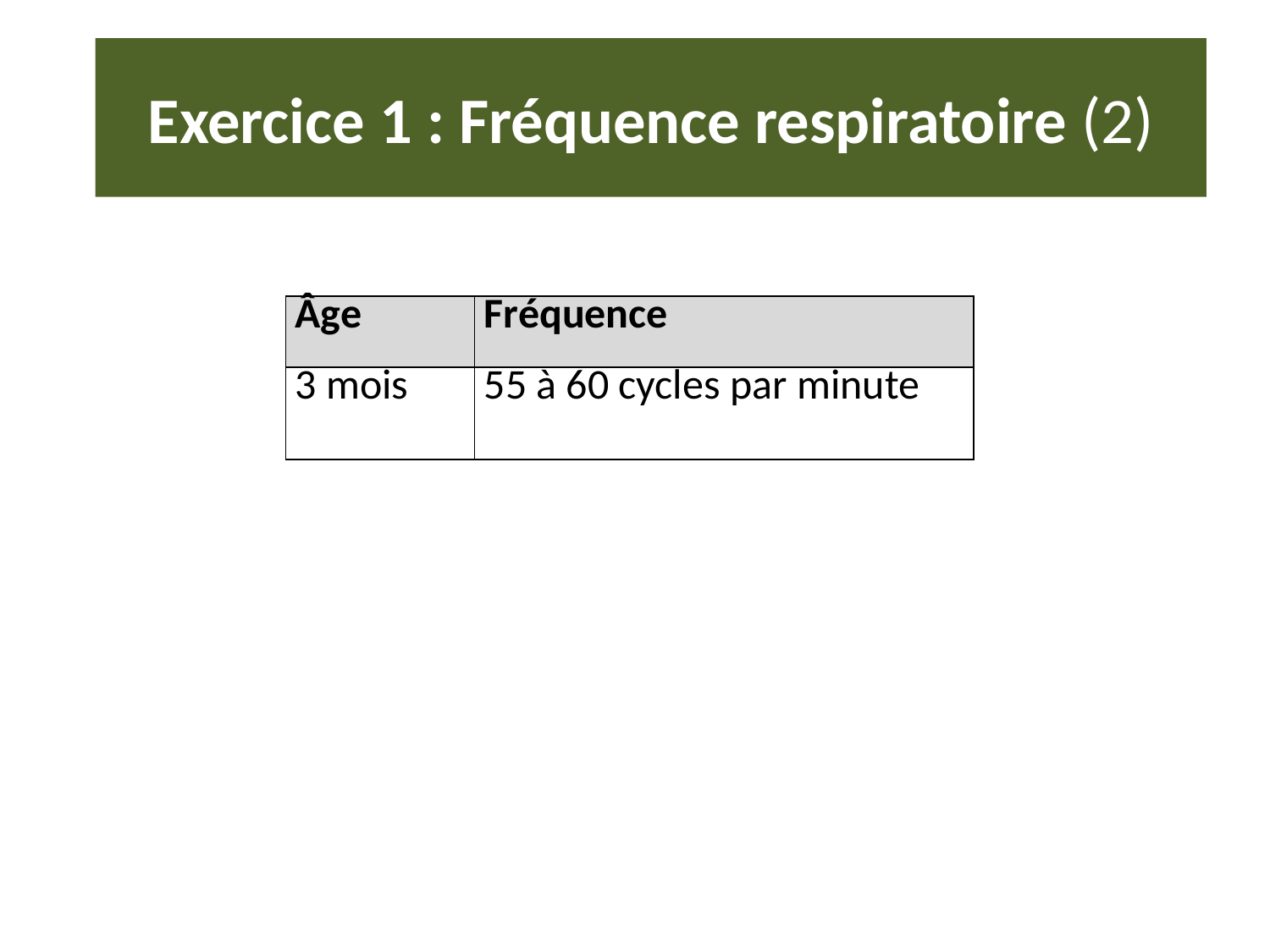

# Exercice 1 : Fréquence respiratoire (2)
| Âge | Fréquence |
| --- | --- |
| 3 mois | 55 à 60 cycles par minute |